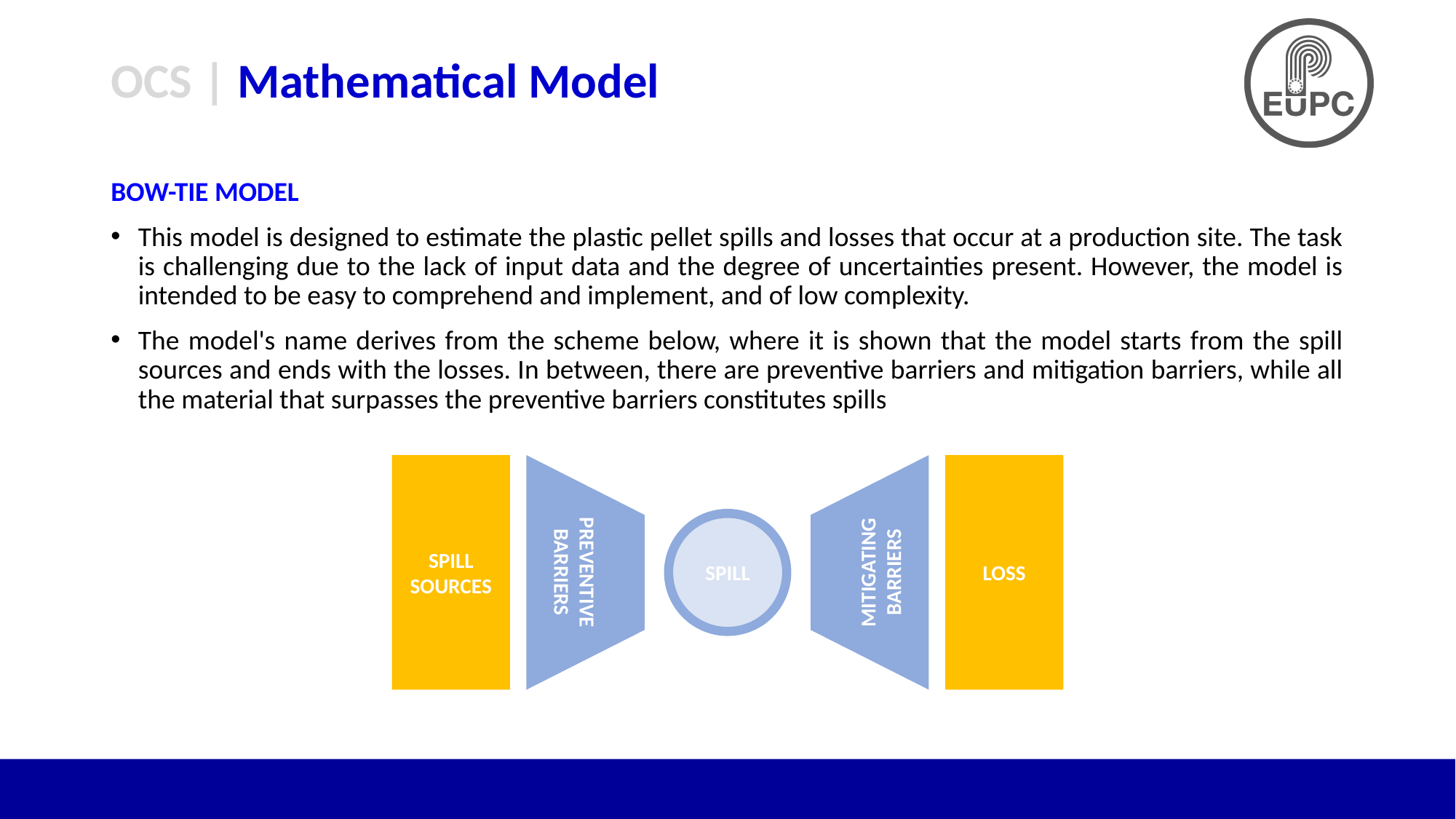

# OCS | Mathematical Model
BOW-TIE MODEL
This model is designed to estimate the plastic pellet spills and losses that occur at a production site. The task is challenging due to the lack of input data and the degree of uncertainties present. However, the model is intended to be easy to comprehend and implement, and of low complexity.
The model's name derives from the scheme below, where it is shown that the model starts from the spill sources and ends with the losses. In between, there are preventive barriers and mitigation barriers, while all the material that surpasses the preventive barriers constitutes spills
SPILL SOURCES
LOSS
PREVENTIVE BARRIERS
MITIGATING BARRIERS
SPILL